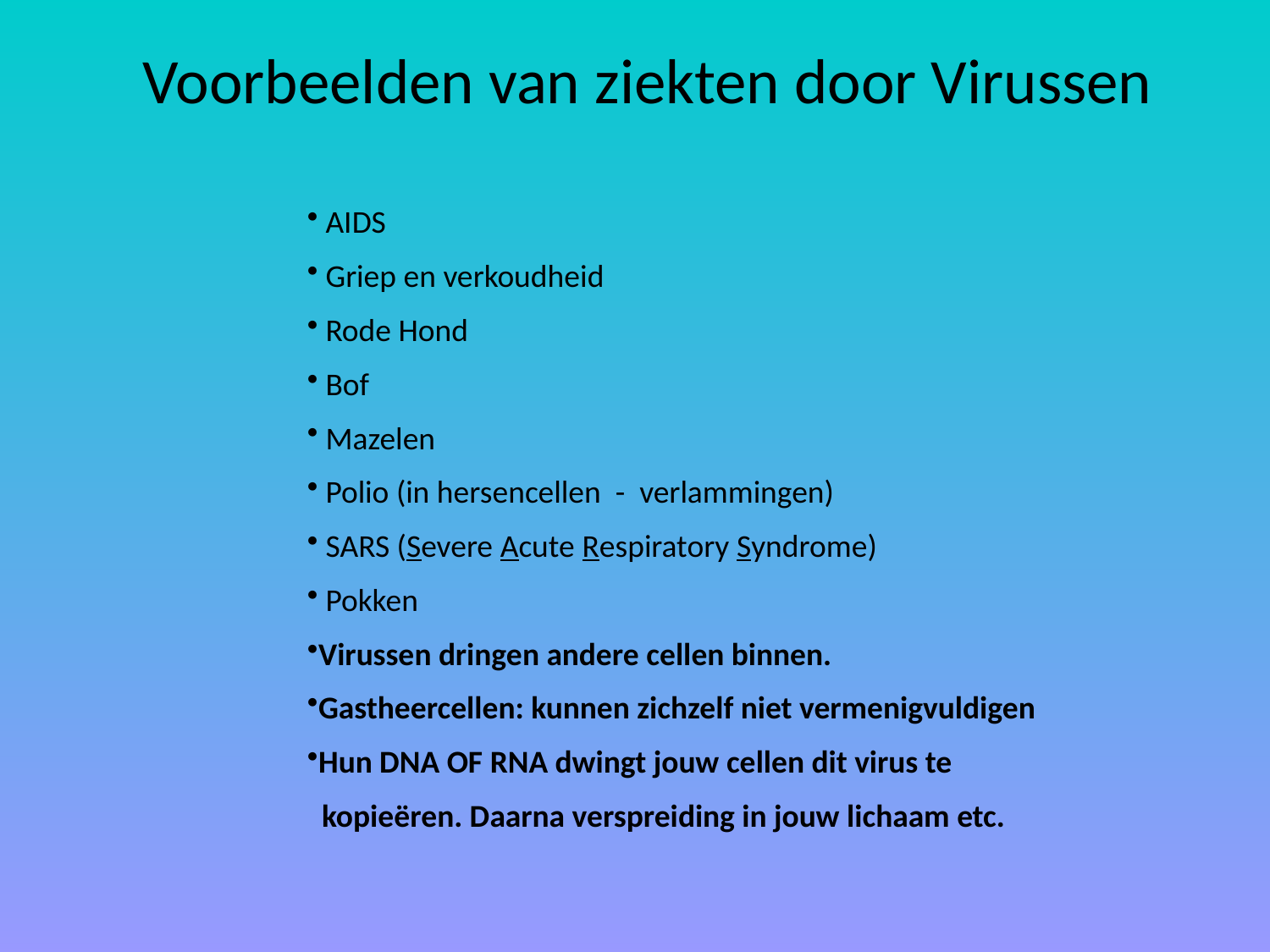

# Voorbeelden van ziekten door Virussen

 AIDS
 Griep en verkoudheid
 Rode Hond
 Bof
 Mazelen
 Polio (in hersencellen  -  verlammingen)
 SARS (Severe Acute Respiratory Syndrome)
 Pokken
Virussen dringen andere cellen binnen.
Gastheercellen: kunnen zichzelf niet vermenigvuldigen
Hun DNA OF RNA dwingt jouw cellen dit virus te
  kopieëren. Daarna verspreiding in jouw lichaam etc.